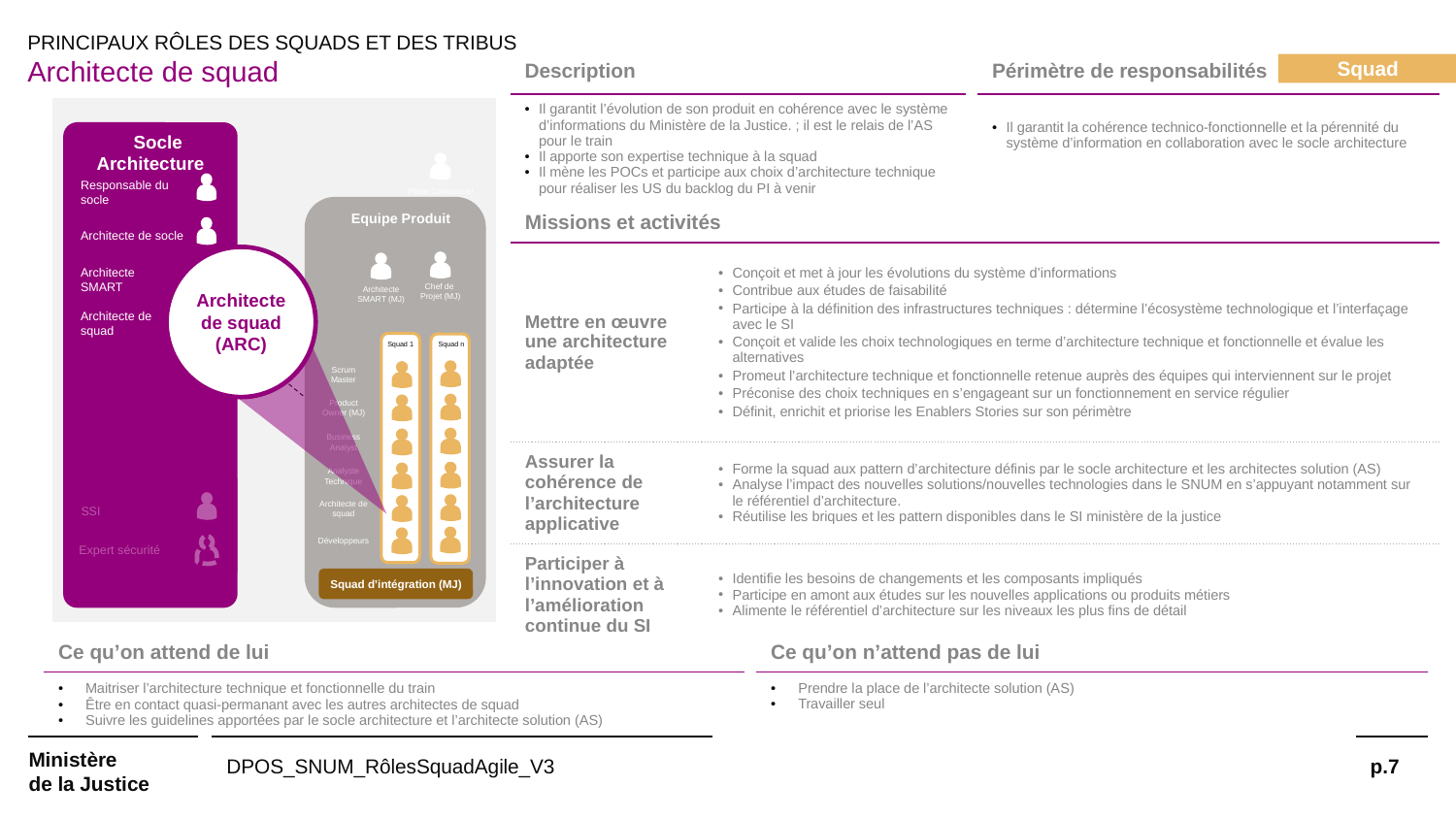

PRINCIPAUX RÔLES DES SQUADS ET DES TRIBUS
Architecte de squad

| Description |
| --- |
| Il garantit l’évolution de son produit en cohérence avec le système d’informations du Ministère de la Justice. ; il est le relais de l’AS pour le train Il apporte son expertise technique à la squad Il mène les POCs et participe aux choix d’architecture technique pour réaliser les US du backlog du PI à venir |
| Périmètre de responsabilités |
| --- |
| Il garantit la cohérence technico-fonctionnelle et la pérennité du système d’information en collaboration avec le socle architecture |
Squad

   Socle Architecture

Pilote Contractuel

Responsable du socle
   Equipe Produit
| Missions et activités |  |
| --- | --- |
| Mettre en œuvre une architecture adaptée | Conçoit et met à jour les évolutions du système d’informations Contribue aux études de faisabilité Participe à la définition des infrastructures techniques : détermine l’écosystème technologique et l’interfaçage avec le SI Conçoit et valide les choix technologiques en terme d’architecture technique et fonctionnelle et évalue les alternatives Promeut l’architecture technique et fonctionnelle retenue auprès des équipes qui interviennent sur le projet Préconise des choix techniques en s’engageant sur un fonctionnement en service régulier Définit, enrichit et priorise les Enablers Stories sur son périmètre |
| Assurer la cohérence de l’architecture applicative | Forme la squad aux pattern d’architecture définis par le socle architecture et les architectes solution (AS) Analyse l’impact des nouvelles solutions/nouvelles technologies dans le SNUM en s’appuyant notamment sur le référentiel d’architecture. Réutilise les briques et les pattern disponibles dans le SI ministère de la justice |
| Participer à l’innovation et à l’amélioration continue du SI | Identifie les besoins de changements et les composants impliqués Participe en amont aux études sur les nouvelles applications ou produits métiers Alimente le référentiel d’architecture sur les niveaux les plus fins de détail |

Architecte de socle
Architecte de squad
(ARC)

Chef de
Projet (MJ)

Architecte SMART (MJ)

Architecte
SMART

Architecte de squad
Squad 1
Squad n

Scrum Master

Product Owner (MJ)

Business Analyst

Analyste Technique

Architecte de squad

SSI

Développeurs

Expert sécurité
Squad d’intégration (MJ)
| Ce qu’on attend de lui |
| --- |
| Maitriser l’architecture technique et fonctionnelle du train Être en contact quasi-permanant avec les autres architectes de squad Suivre les guidelines apportées par le socle architecture et l’architecte solution (AS) |
| Ce qu’on n’attend pas de lui |
| --- |
| Prendre la place de l’architecte solution (AS) Travailler seul |

DPOS_SNUM_RôlesSquadAgile_V3
p.7